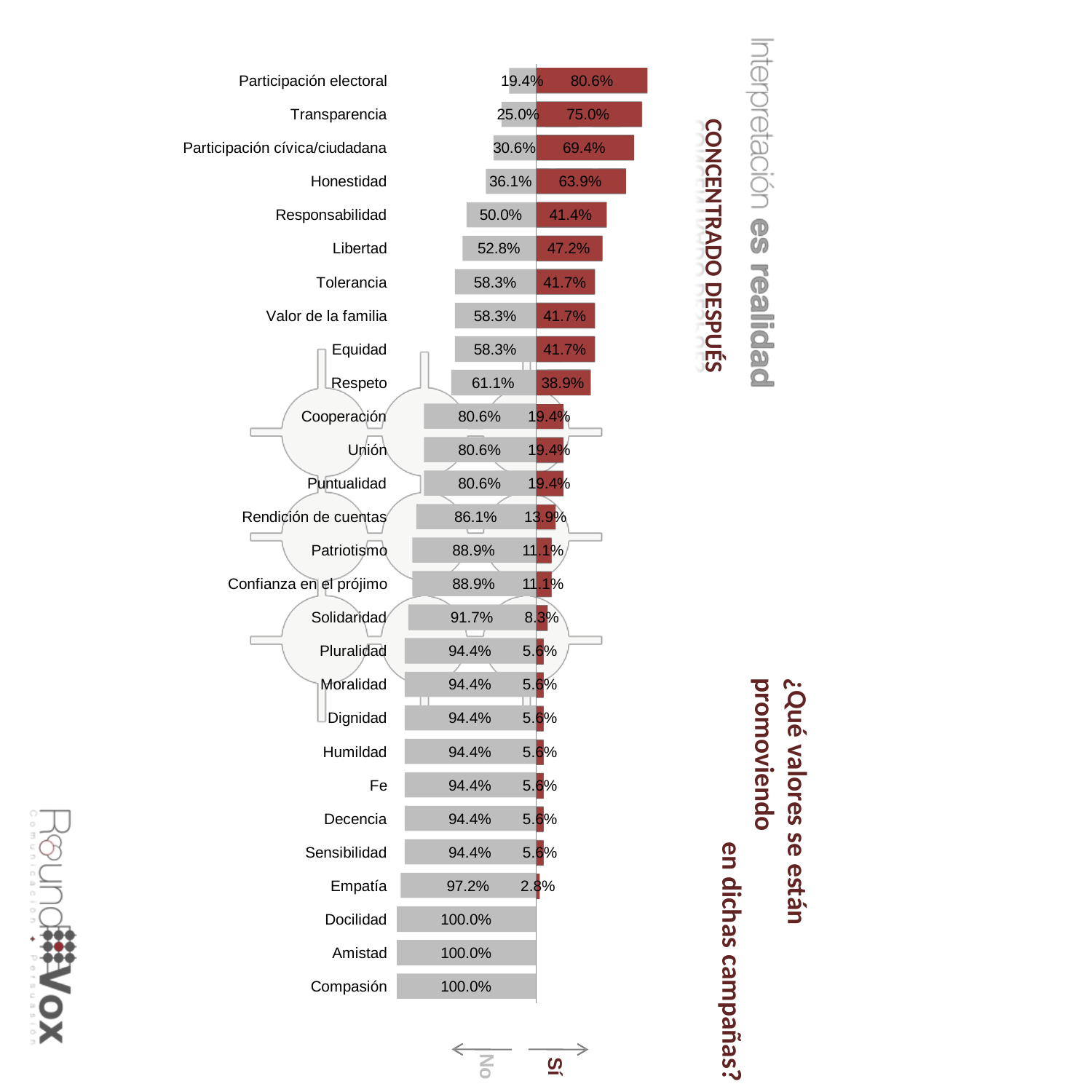

Participación electoral
19.4%
80.6%

Transparencia
25.0%
75.0%
CONCENTRADO DESPUÉS

Participación cívica/ciudadana
30.6%
69.4%

Honestidad
36.1%
63.9%

Responsabilidad
50.0%
41.4%

Libertad
52.8%
47.2%

Tolerancia
58.3%
41.7%

Valor de la familia
58.3%
41.7%

Equidad
58.3%
41.7%

Respeto
61.1%
38.9%

Cooperación
80.6%
19.4%

Unión
80.6%
19.4%

Puntualidad
80.6%
19.4%

Rendición de cuentas
86.1%
13.9%

Patriotismo
88.9%
11.1%

Confianza en el prójimo
88.9%
11.1%

Solidaridad
91.7%
8.3%

Pluralidad
94.4%
5.6%

Moralidad
94.4%
5.6%
¿Qué valores se están promoviendo
en dichas campañas?

Dignidad
94.4%
5.6%

Humildad
94.4%
5.6%

Fe
94.4%
5.6%

Decencia
94.4%
5.6%

Sensibilidad
94.4%
5.6%

Empatía
97.2%
2.8%

Docilidad
100.0%

Amistad
100.0%

Compasión
100.0%

No
Sí